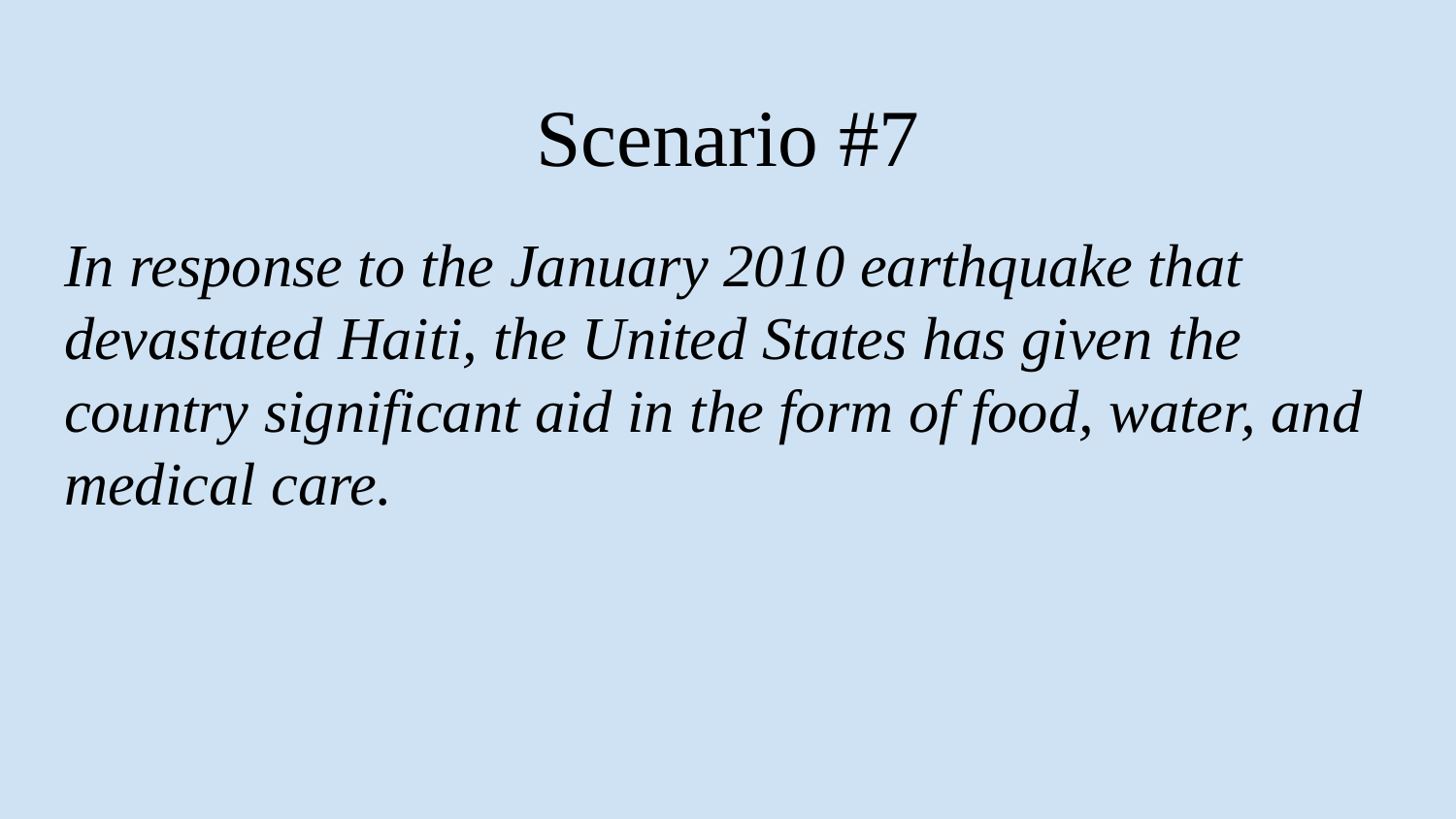

# Scenario #7
In response to the January 2010 earthquake that devastated Haiti, the United States has given the country significant aid in the form of food, water, and medical care.